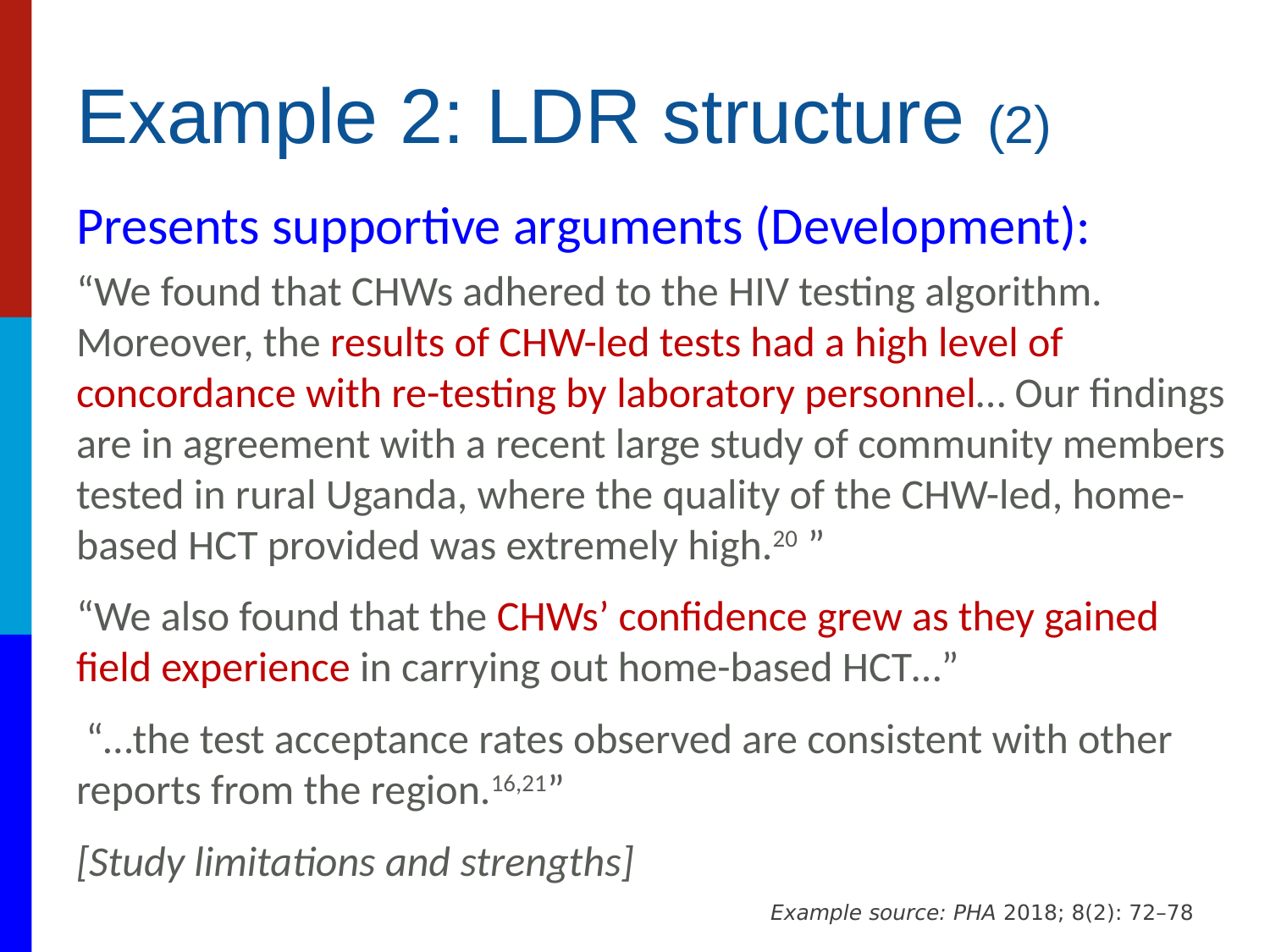

# Example 2: LDR structure (2)
Presents supportive arguments (Development):
“We found that CHWs adhered to the HIV testing algorithm. Moreover, the results of CHW-led tests had a high level of concordance with re-testing by laboratory personnel… Our findings are in agreement with a recent large study of community members tested in rural Uganda, where the quality of the CHW-led, home-based HCT provided was extremely high.20 ”
“We also found that the CHWs’ confidence grew as they gained field experience in carrying out home-based HCT…”
 “…the test acceptance rates observed are consistent with other reports from the region.16,21”
[Study limitations and strengths]

Example source: PHA 2018; 8(2): 72–78